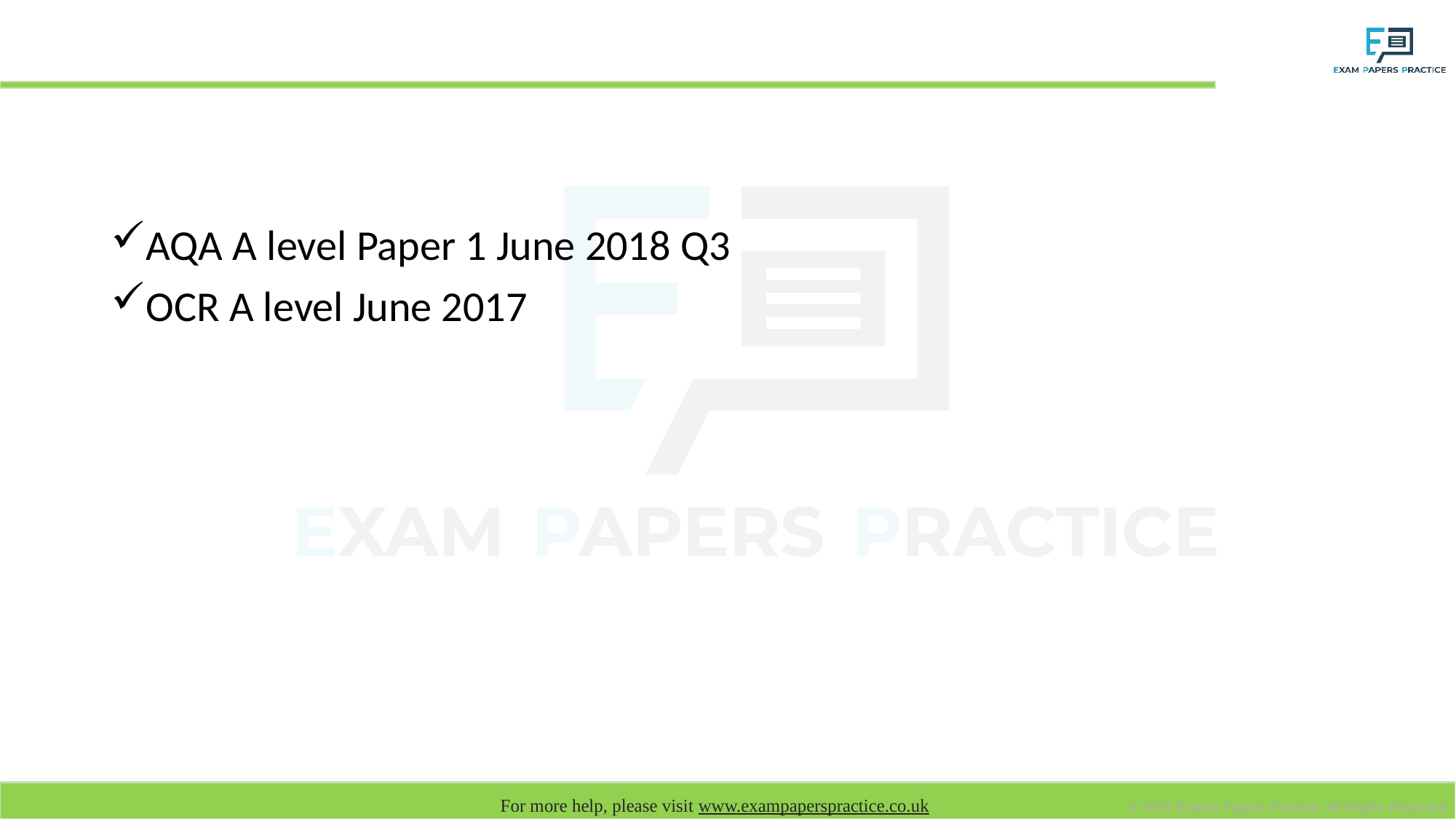

# Past papers
AQA A level Paper 1 June 2018 Q3
OCR A level June 2017